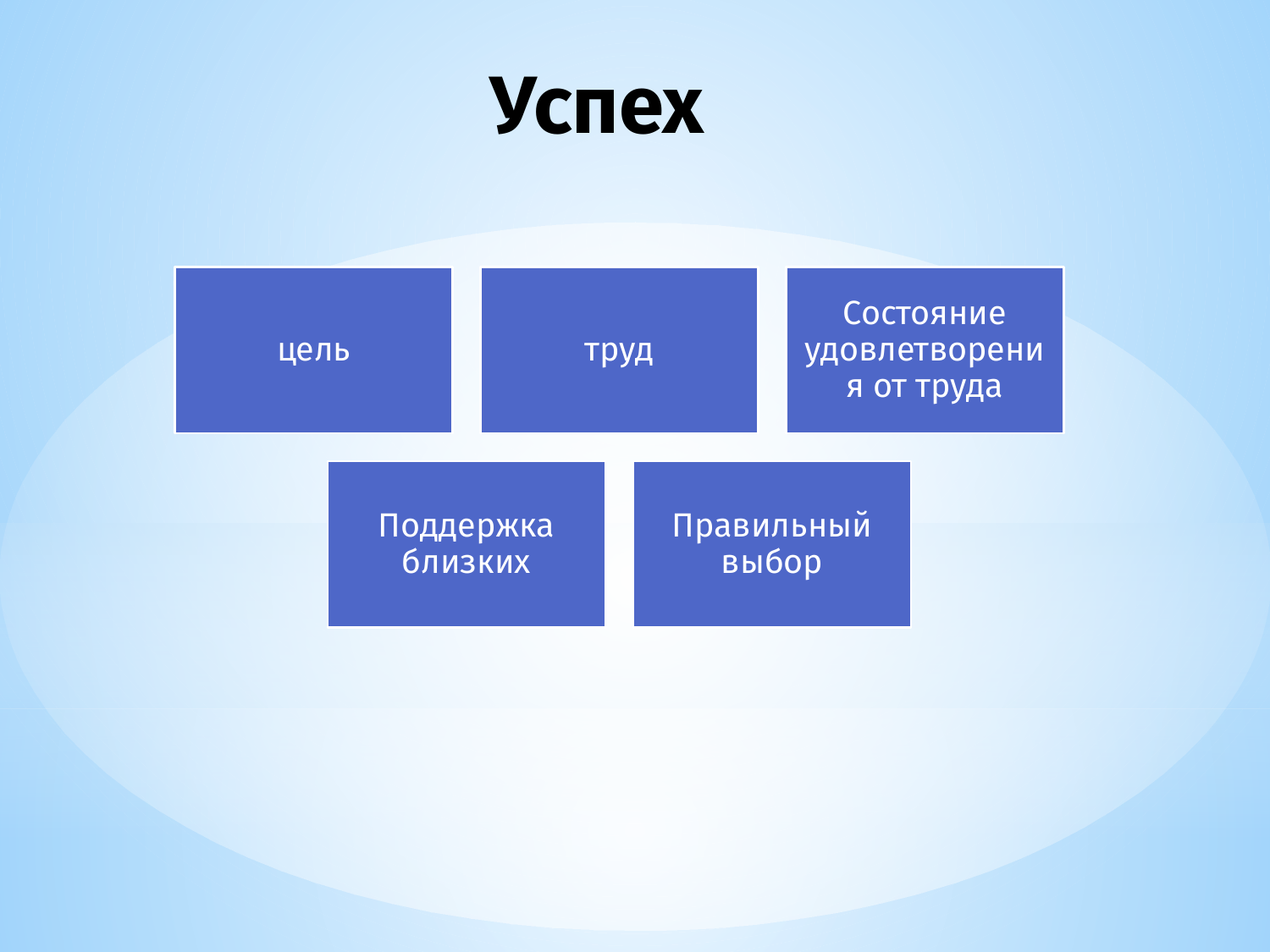

# Успех
цель
труд
Состояние удовлетворения от труда
Поддержка близких
Правильный выбор